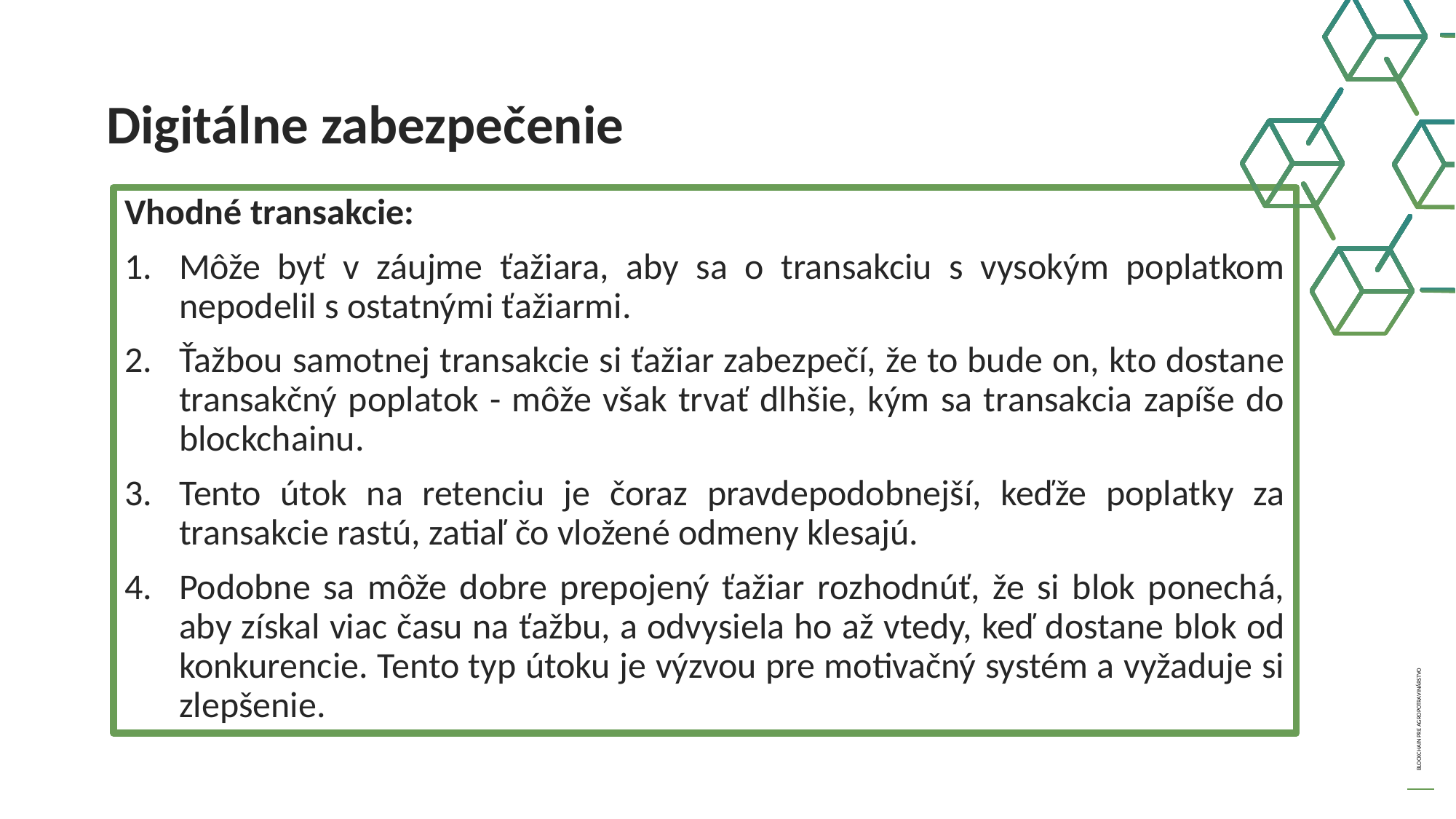

Digitálne zabezpečenie
Vhodné transakcie:
Môže byť v záujme ťažiara, aby sa o transakciu s vysokým poplatkom nepodelil s ostatnými ťažiarmi.
Ťažbou samotnej transakcie si ťažiar zabezpečí, že to bude on, kto dostane transakčný poplatok - môže však trvať dlhšie, kým sa transakcia zapíše do blockchainu.
Tento útok na retenciu je čoraz pravdepodobnejší, keďže poplatky za transakcie rastú, zatiaľ čo vložené odmeny klesajú.
Podobne sa môže dobre prepojený ťažiar rozhodnúť, že si blok ponechá, aby získal viac času na ťažbu, a odvysiela ho až vtedy, keď dostane blok od konkurencie. Tento typ útoku je výzvou pre motivačný systém a vyžaduje si zlepšenie.